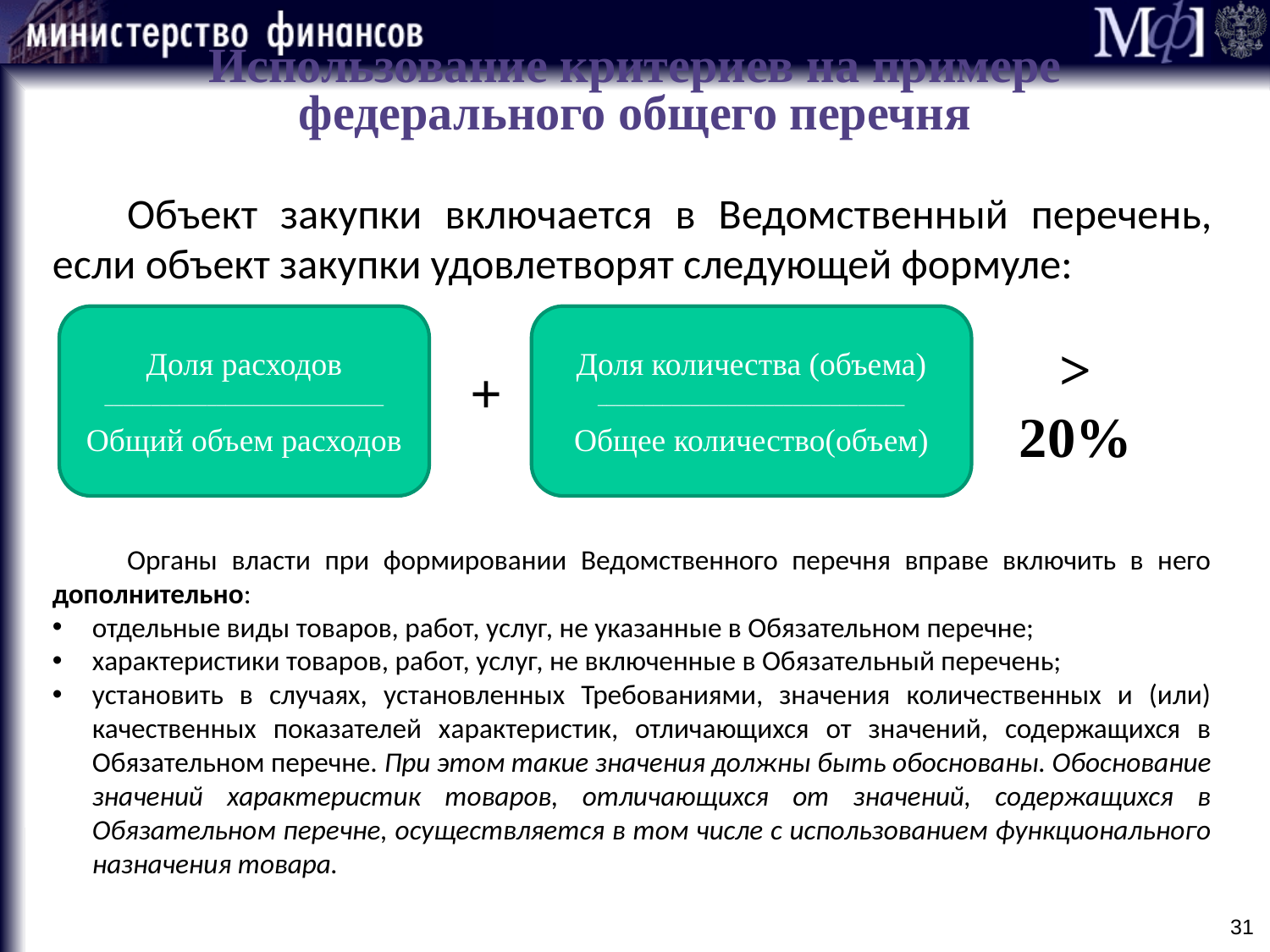

Использование критериев на примере федерального общего перечня

Объект закупки включается в Ведомственный перечень, если объект закупки удовлетворят следующей формуле:

Органы власти при формировании Ведомственного перечня вправе включить в него дополнительно:
отдельные виды товаров, работ, услуг, не указанные в Обязательном перечне;
характеристики товаров, работ, услуг, не включенные в Обязательный перечень;
установить в случаях, установленных Требованиями, значения количественных и (или) качественных показателей характеристик, отличающихся от значений, содержащихся в Обязательном перечне. При этом такие значения должны быть обоснованы. Обоснование значений характеристик товаров, отличающихся от значений, содержащихся в Обязательном перечне, осуществляется в том числе с использованием функционального назначения товара.
Доля расходов
______________________________
Общий объем расходов
Доля количества (объема)
_________________________________
Общее количество(объем)
+
> 20%
31